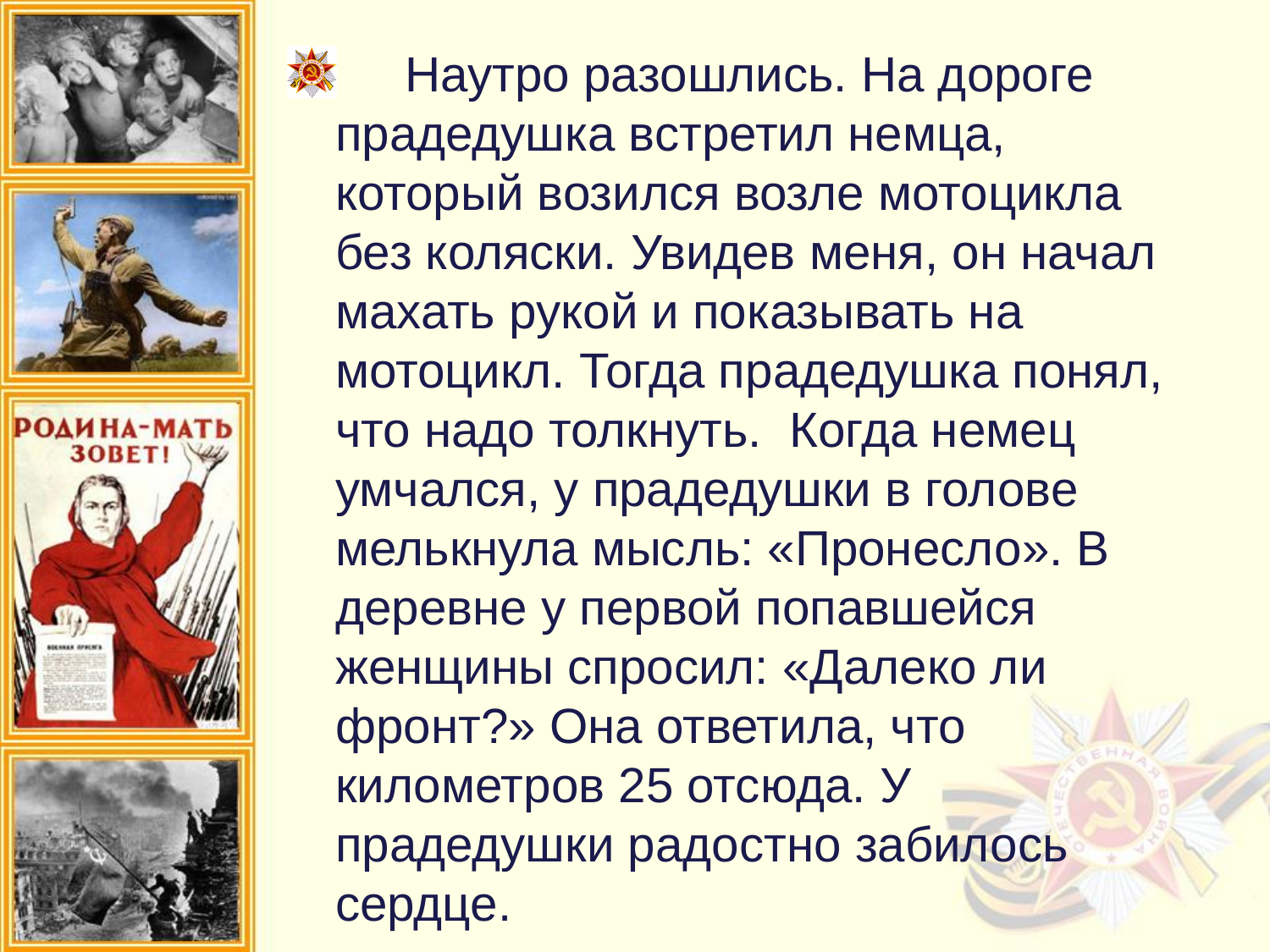

Наутро разошлись. На дороге прадедушка встретил немца, который возился возле мотоцикла без коляски. Увидев меня, он начал махать рукой и показывать на мотоцикл. Тогда прадедушка понял, что надо толкнуть.  Когда немец умчался, у прадедушки в голове мелькнула мысль: «Пронесло». В деревне у первой попавшейся женщины спросил: «Далеко ли фронт?» Она ответила, что километров 25 отсюда. У прадедушки радостно забилось сердце.